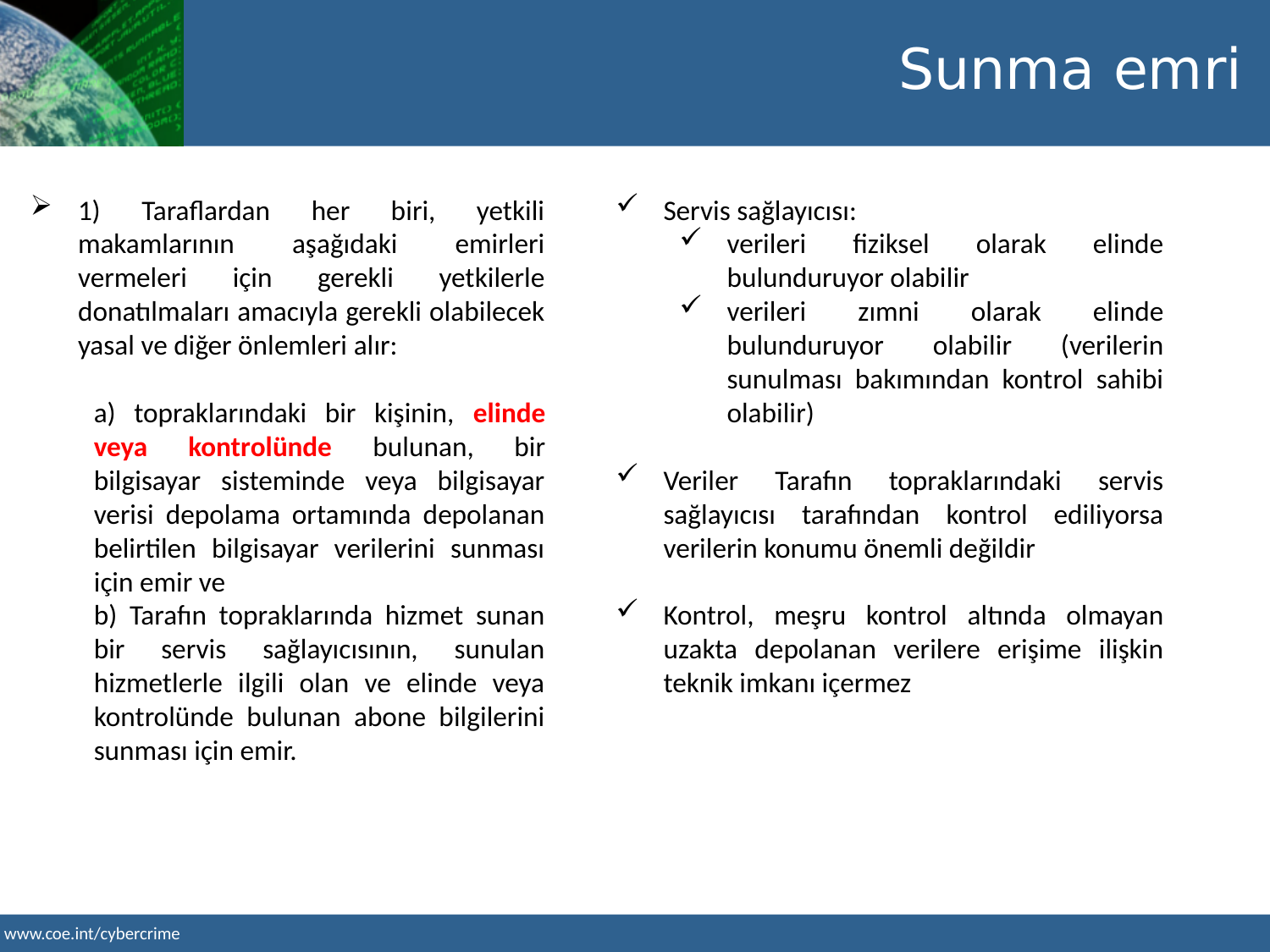

Sunma emri
1) Taraflardan her biri, yetkili makamlarının aşağıdaki emirleri vermeleri için gerekli yetkilerle donatılmaları amacıyla gerekli olabilecek yasal ve diğer önlemleri alır:

a) topraklarındaki bir kişinin, elinde veya kontrolünde bulunan, bir bilgisayar sisteminde veya bilgisayar verisi depolama ortamında depolanan belirtilen bilgisayar verilerini sunması için emir ve
b) Tarafın topraklarında hizmet sunan bir servis sağlayıcısının, sunulan hizmetlerle ilgili olan ve elinde veya kontrolünde bulunan abone bilgilerini sunması için emir.
Servis sağlayıcısı:
verileri fiziksel olarak elinde bulunduruyor olabilir
verileri zımni olarak elinde bulunduruyor olabilir (verilerin sunulması bakımından kontrol sahibi olabilir)

Veriler Tarafın topraklarındaki servis sağlayıcısı tarafından kontrol ediliyorsa verilerin konumu önemli değildir

Kontrol, meşru kontrol altında olmayan uzakta depolanan verilere erişime ilişkin teknik imkanı içermez